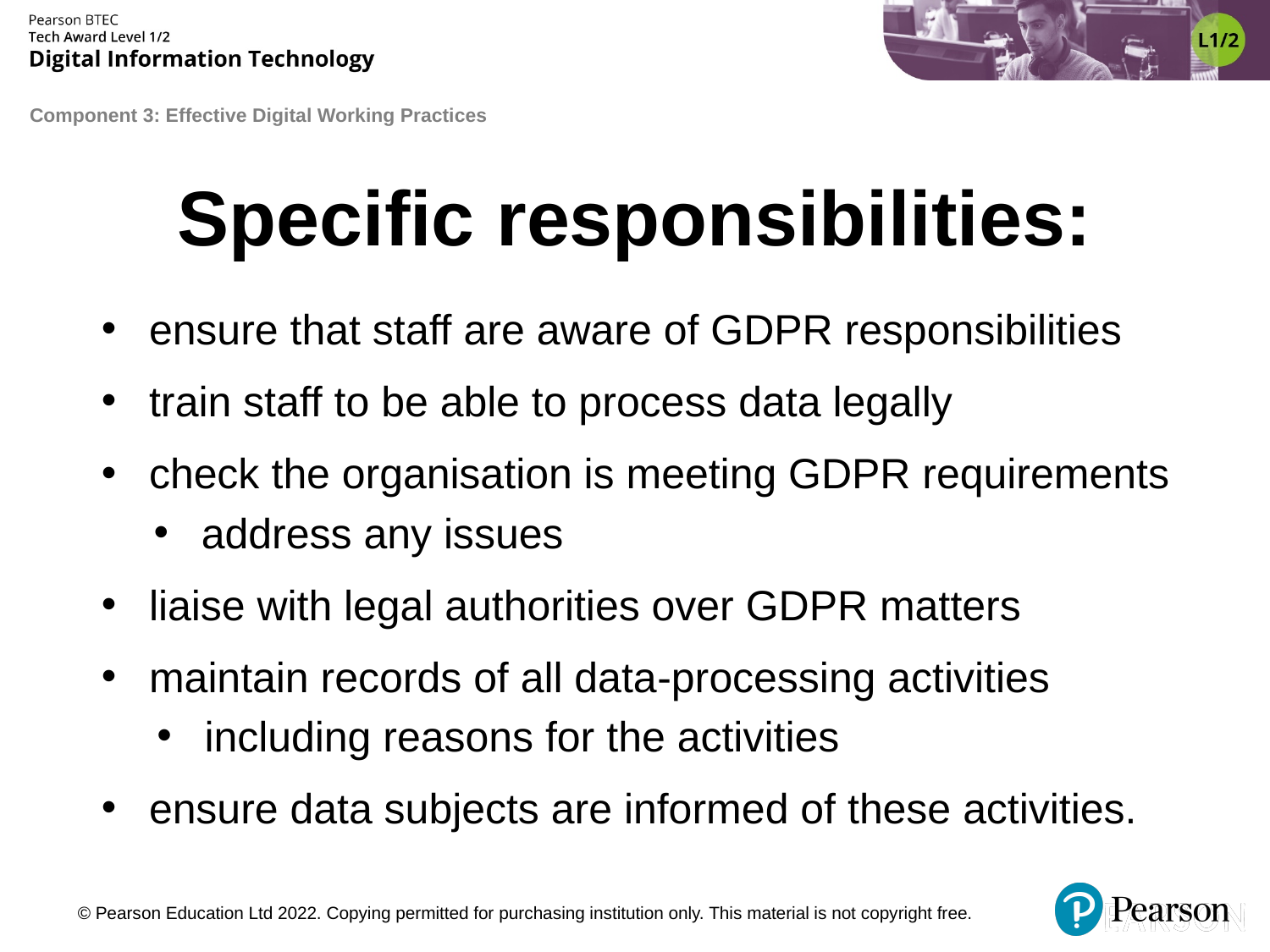

# Specific responsibilities:
ensure that staff are aware of GDPR responsibilities
train staff to be able to process data legally
check the organisation is meeting GDPR requirements
address any issues
liaise with legal authorities over GDPR matters
maintain records of all data-processing activities
including reasons for the activities
ensure data subjects are informed of these activities.
© Pearson Education Ltd 2022. Copying permitted for purchasing institution only. This material is not copyright free.